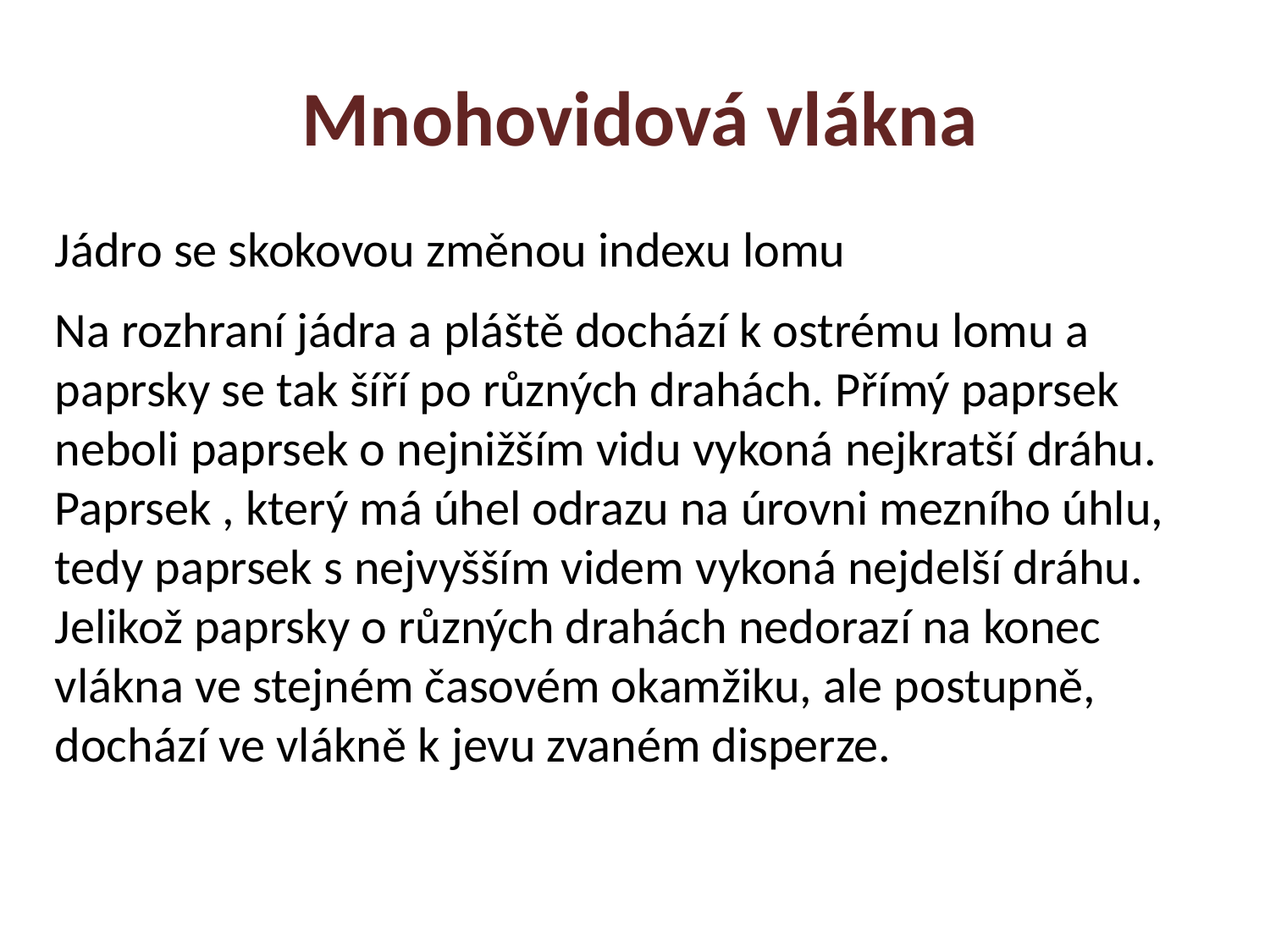

Mnohovidová vlákna
Jádro se skokovou změnou indexu lomu
Na rozhraní jádra a pláště dochází k ostrému lomu a paprsky se tak šíří po různých drahách. Přímý paprsek neboli paprsek o nejnižším vidu vykoná nejkratší dráhu.  Paprsek , který má úhel odrazu na úrovni mezního úhlu, tedy paprsek s nejvyšším videm vykoná nejdelší dráhu. Jelikož paprsky o různých drahách nedorazí na konec vlákna ve stejném časovém okamžiku, ale postupně, dochází ve vlákně k jevu zvaném disperze.